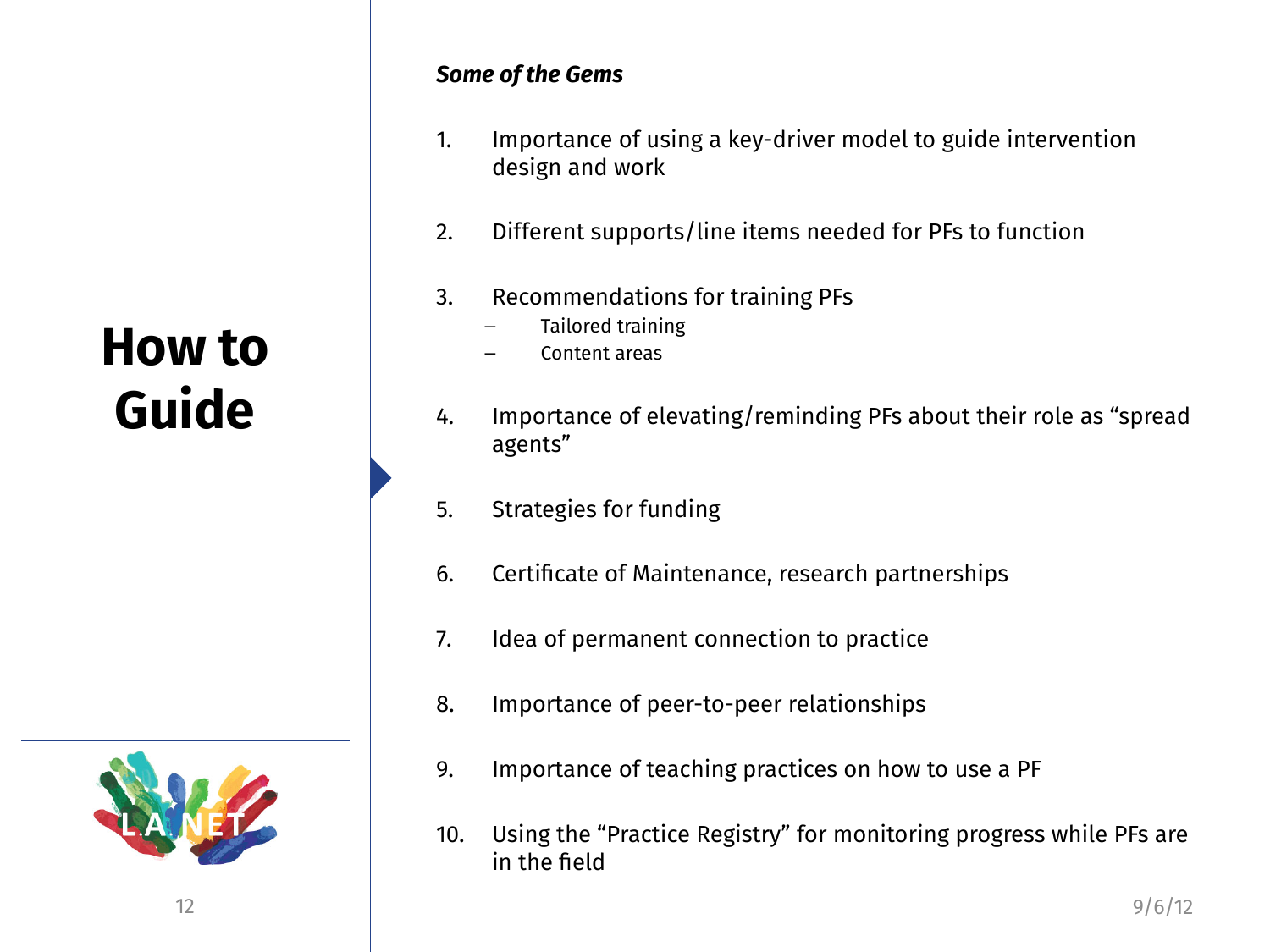

Some of the Gems

Importance of using a key-driver model to guide intervention design and work

Different supports/line items needed for PFs to function

Recommendations for training PFs
Tailored training
Content areas

Importance of elevating/reminding PFs about their role as “spread agents”

Strategies for funding

Certificate of Maintenance, research partnerships

Idea of permanent connection to practice

Importance of peer-to-peer relationships

Importance of teaching practices on how to use a PF

Using the “Practice Registry” for monitoring progress while PFs are in the field

# How to Guide
12
9/6/12